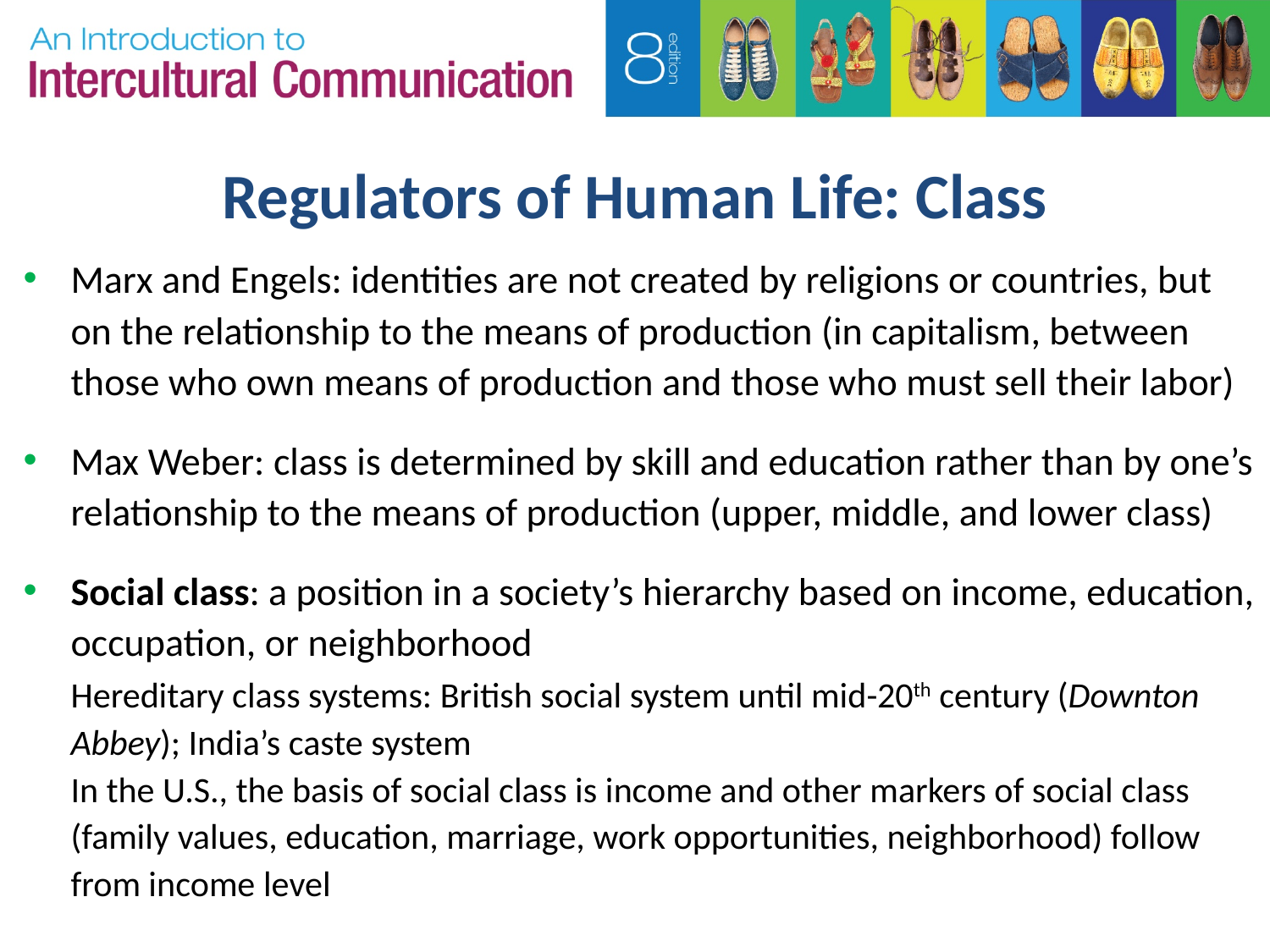

# Regulators of Human Life: Class
Marx and Engels: identities are not created by religions or countries, but on the relationship to the means of production (in capitalism, between those who own means of production and those who must sell their labor)

Max Weber: class is determined by skill and education rather than by one’s relationship to the means of production (upper, middle, and lower class)

Social class: a position in a society’s hierarchy based on income, education, occupation, or neighborhood
		Hereditary class systems: British social system until mid-20th century (Downton Abbey); India’s caste system
		In the U.S., the basis of social class is income and other markers of social class (family values, education, marriage, work opportunities, neighborhood) follow from income level